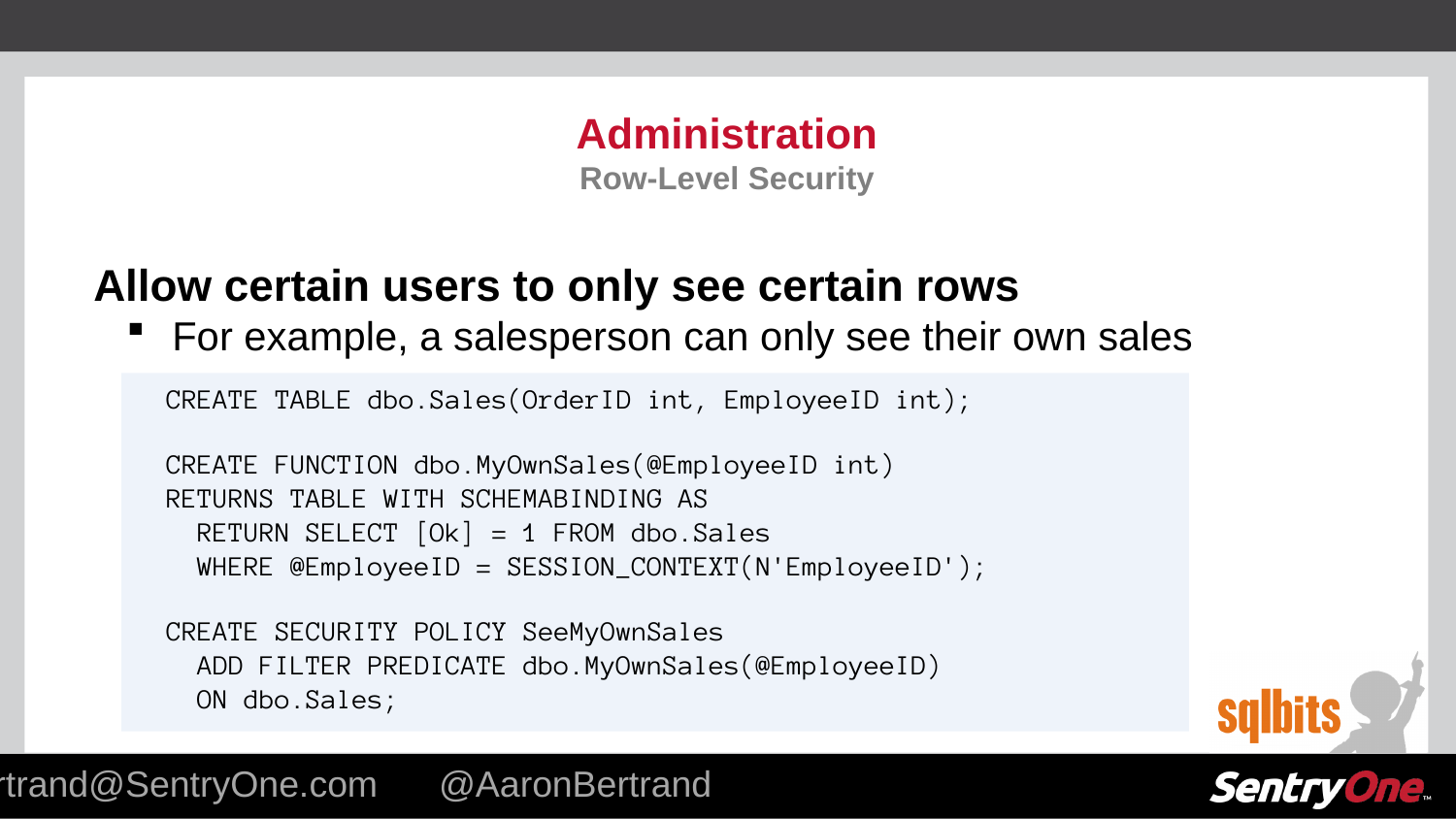

# Administration Row-Level Security
Allow certain users to only see certain rows
For example, a salesperson can only see their own sales
  CREATE TABLE dbo.Sales(OrderID int, EmployeeID int);

  CREATE FUNCTION dbo.MyOwnSales(@EmployeeID int)
  RETURNS TABLE WITH SCHEMABINDING AS
    RETURN SELECT [Ok] = 1 FROM dbo.Sales
    WHERE @EmployeeID = SESSION_CONTEXT(N'EmployeeID');

  CREATE SECURITY POLICY SeeMyOwnSales
    ADD FILTER PREDICATE dbo.MyOwnSales(@EmployeeID)
    ON dbo.Sales;